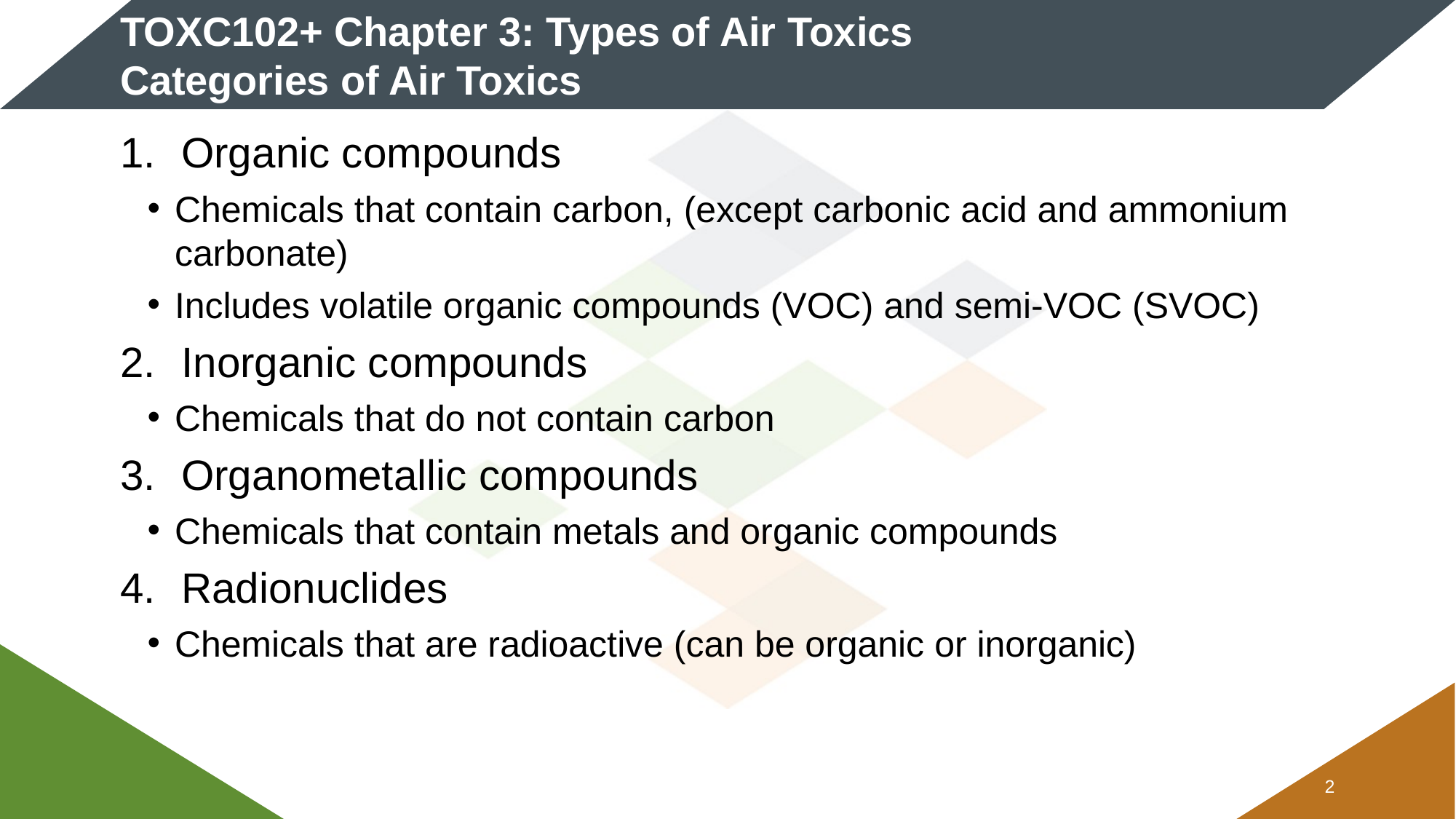

# TOXC102+ Chapter 3: Types of Air Toxics Categories of Air Toxics
Organic compounds
Chemicals that contain carbon, (except carbonic acid and ammonium carbonate)
Includes volatile organic compounds (VOC) and semi-VOC (SVOC)
Inorganic compounds
Chemicals that do not contain carbon
Organometallic compounds
Chemicals that contain metals and organic compounds
Radionuclides
Chemicals that are radioactive (can be organic or inorganic)
2